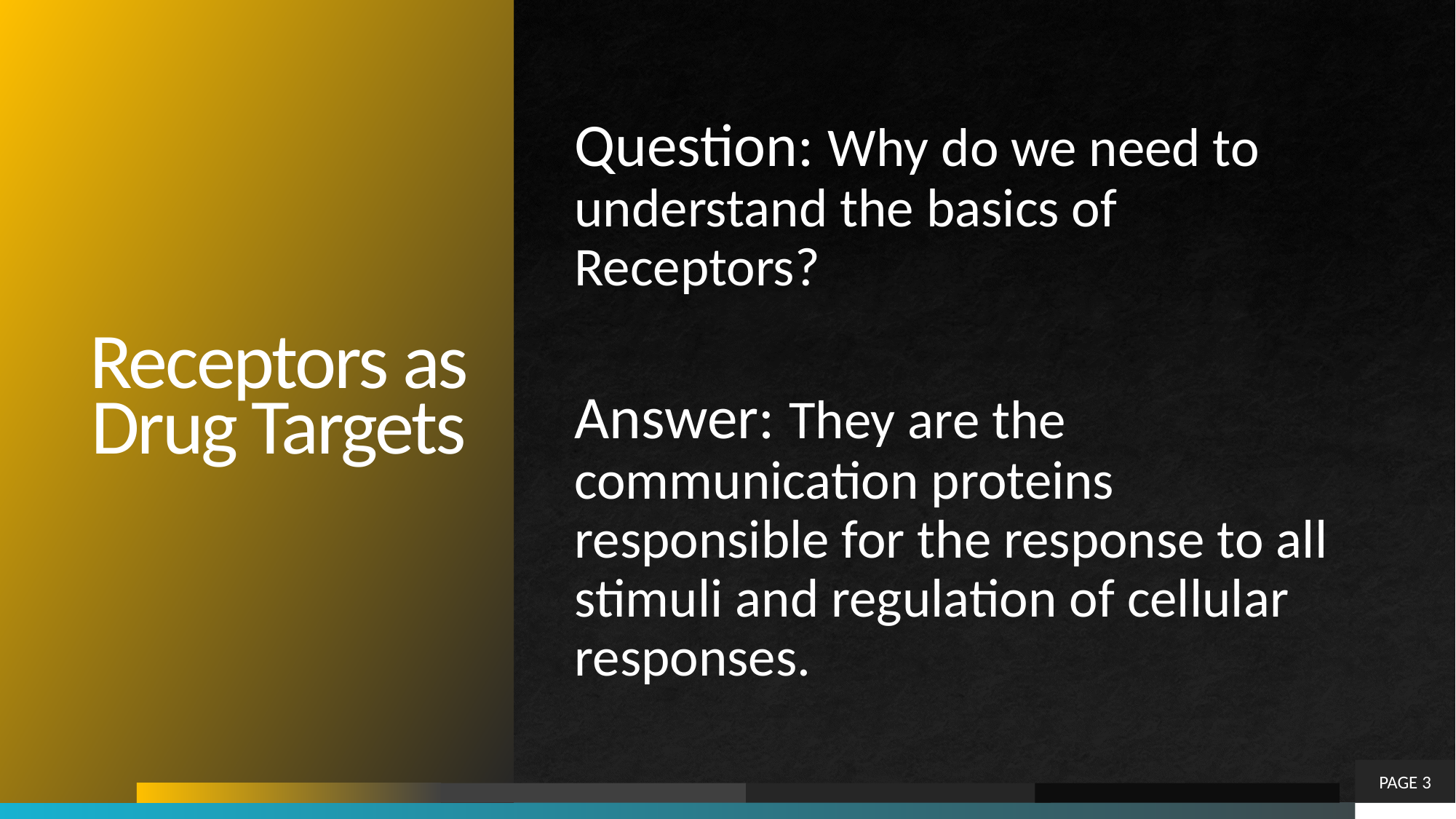

# Receptors as Drug Targets
Question: Why do we need to understand the basics of Receptors?

Answer: They are the communication proteins responsible for the response to all stimuli and regulation of cellular responses.
PAGE 3